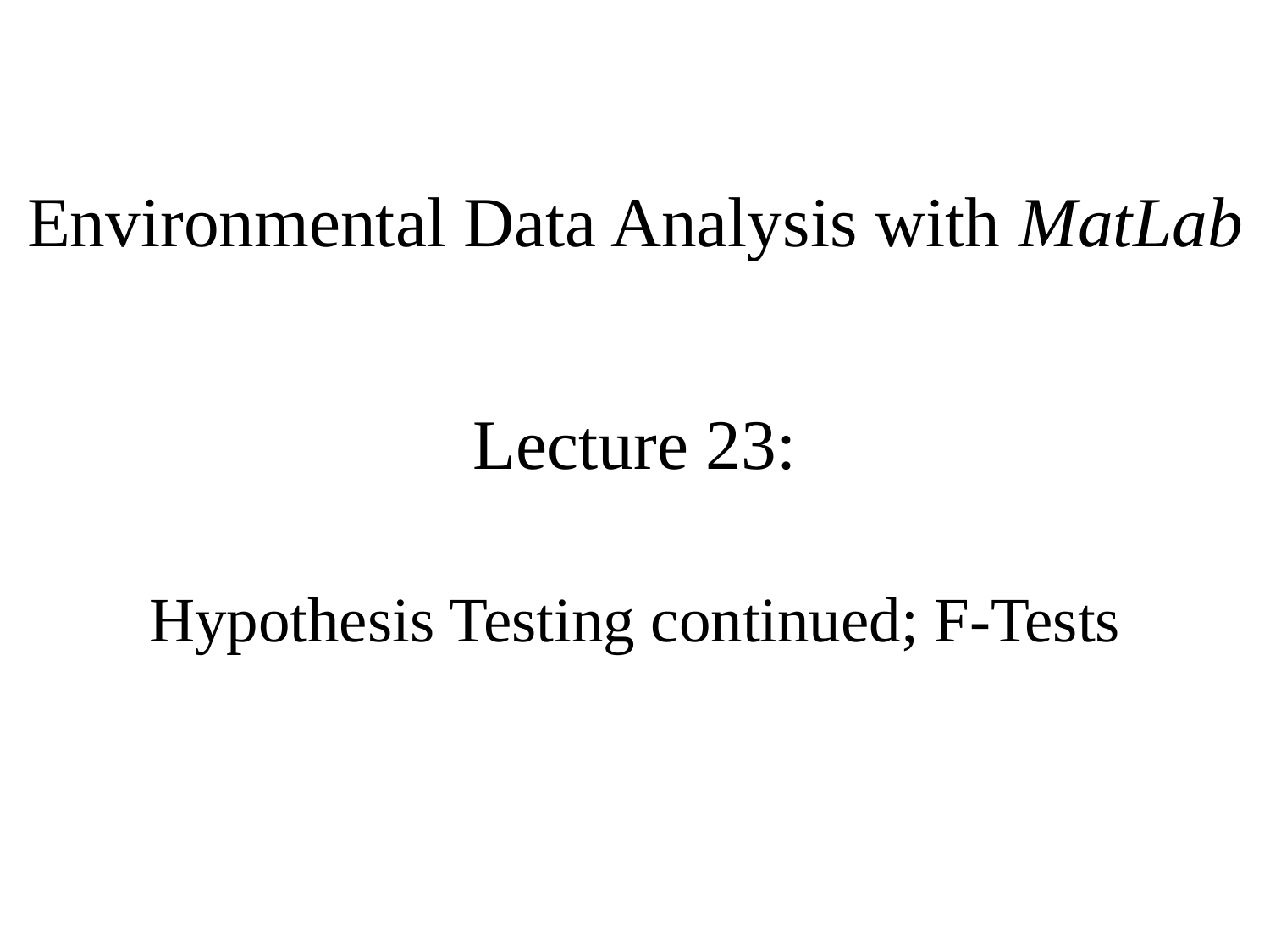

Environmental Data Analysis with MatLab
Lecture 23:

Hypothesis Testing continued; F-Tests